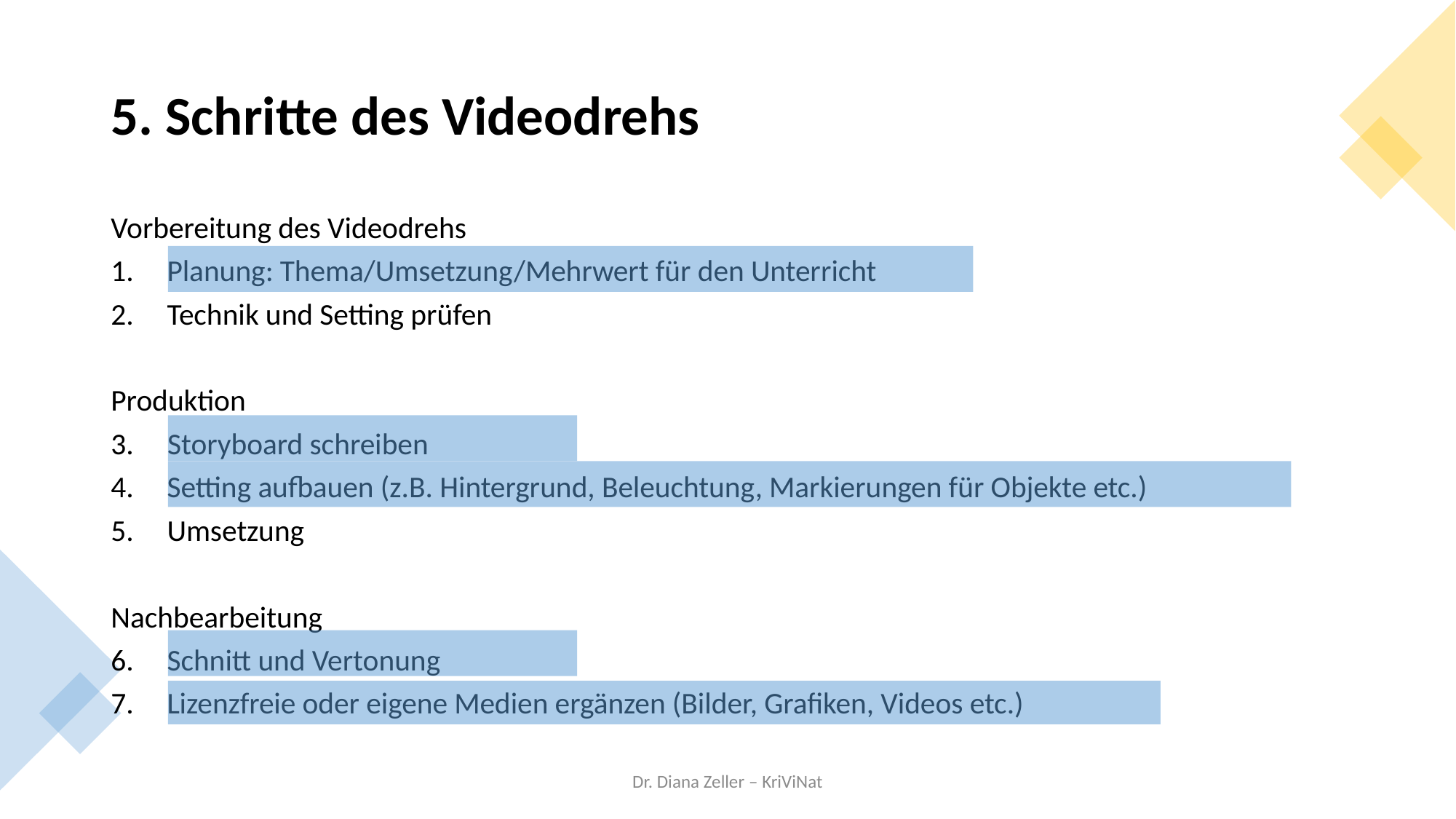

5. Schritte des Videodrehs
Vorbereitung des Videodrehs
Planung: Thema/Umsetzung/Mehrwert für den Unterricht
Technik und Setting prüfen

Produktion
3.     Storyboard schreiben
Setting aufbauen (z.B. Hintergrund, Beleuchtung, Markierungen für Objekte etc.)
Umsetzung

Nachbearbeitung
Schnitt und Vertonung
Lizenzfreie oder eigene Medien ergänzen (Bilder, Grafiken, Videos etc.)

Dr. Diana Zeller – KriViNat